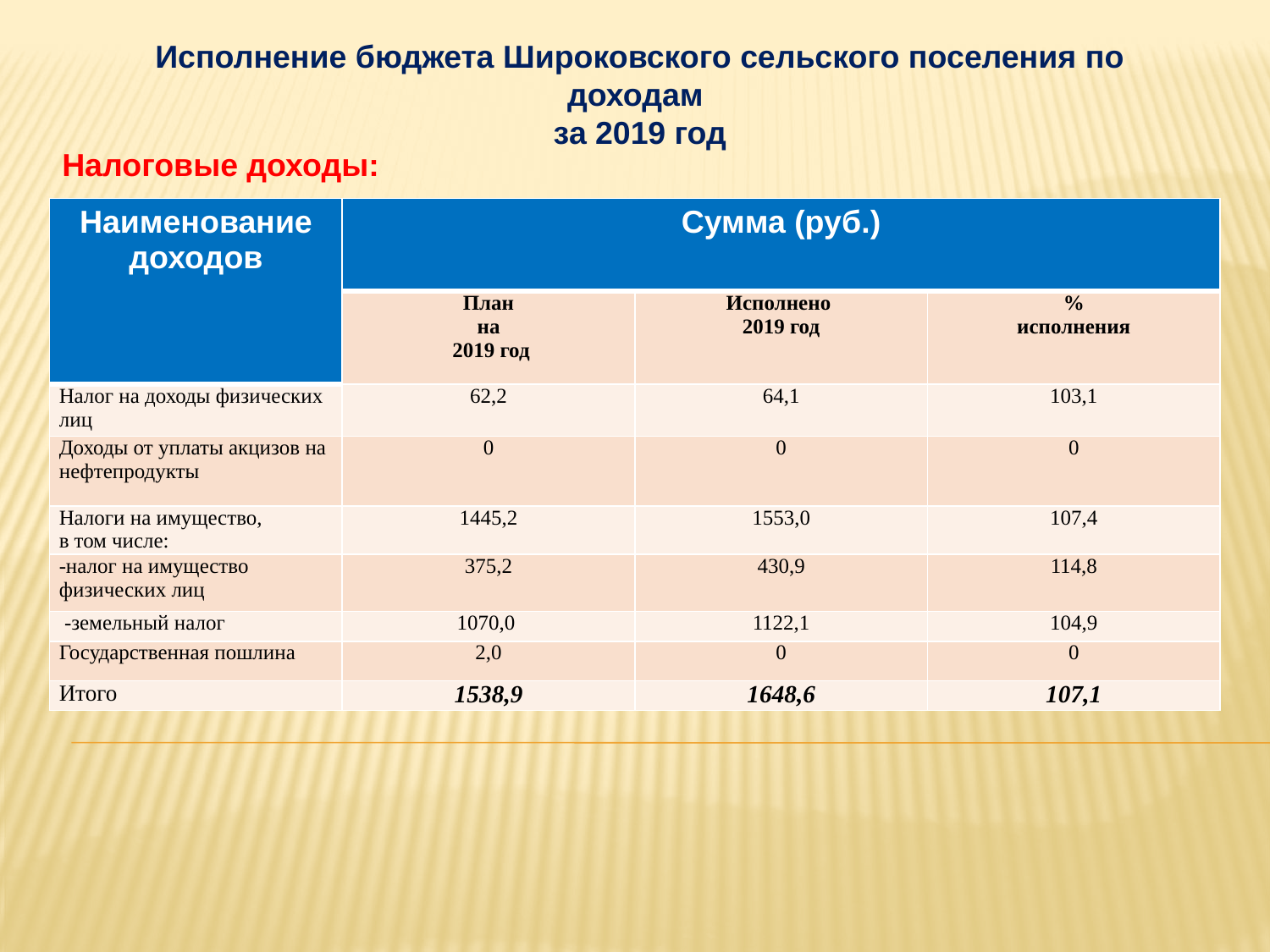

Исполнение бюджета Широковского сельского поселения по доходам
за 2019 год
Налоговые доходы:
| Наименование доходов | Сумма (руб.) |  |  |
| --- | --- | --- | --- |
|  | План на 2019 год | Исполнено 2019 год | % исполнения |
| Налог на доходы физических лиц | 62,2 | 64,1 | 103,1 |
| Доходы от уплаты акцизов на нефтепродукты | 0 | 0 | 0 |
| Налоги на имущество, в том числе: | 1445,2 | 1553,0 | 107,4 |
| -налог на имущество физических лиц | 375,2 | 430,9 | 114,8 |
| -земельный налог | 1070,0 | 1122,1 | 104,9 |
| Государственная пошлина | 2,0 | 0 | 0 |
| Итого | 1538,9 | 1648,6 | 107,1 |